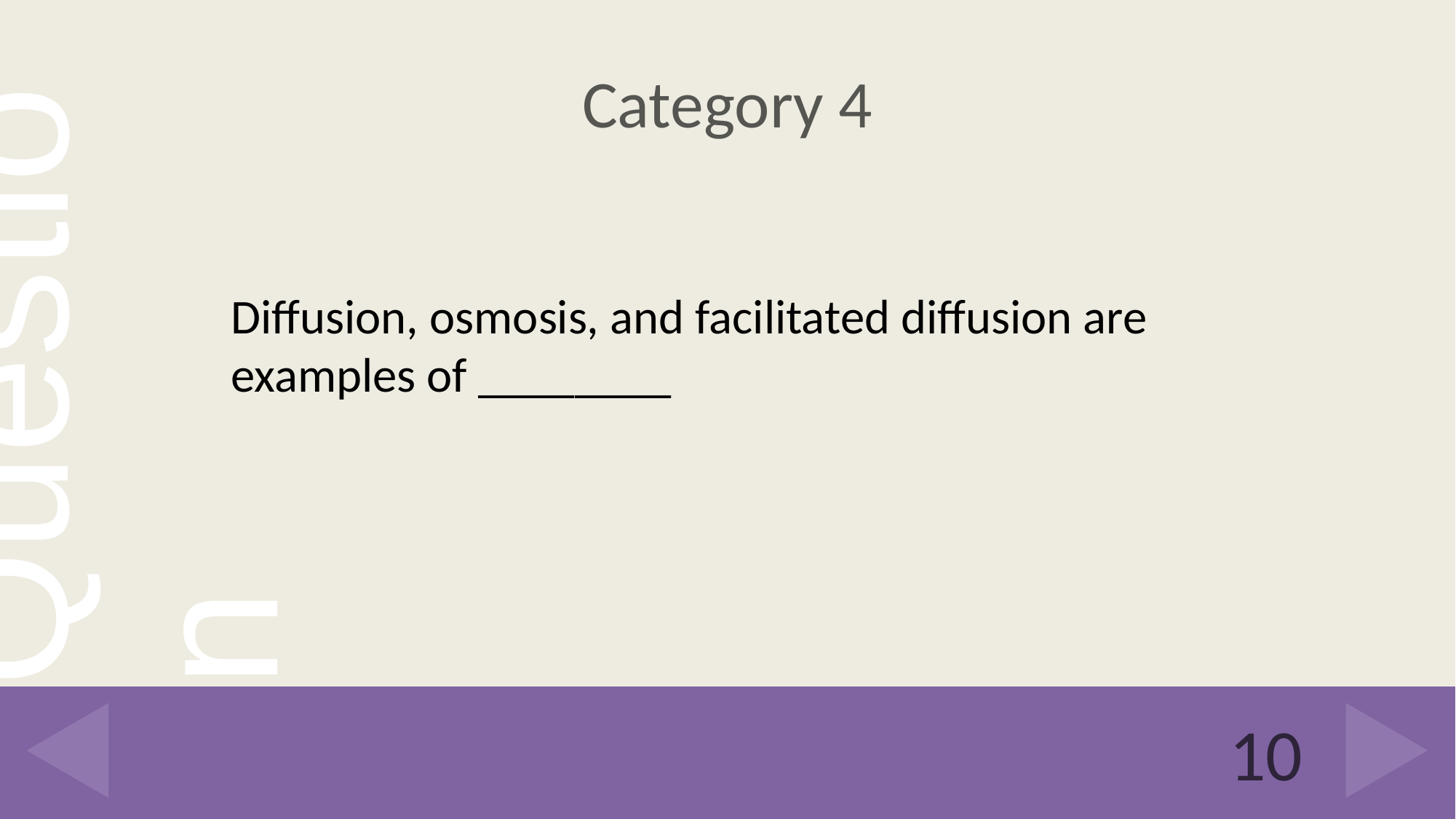

# Category 4
Diffusion, osmosis, and facilitated diffusion are examples of ________
10